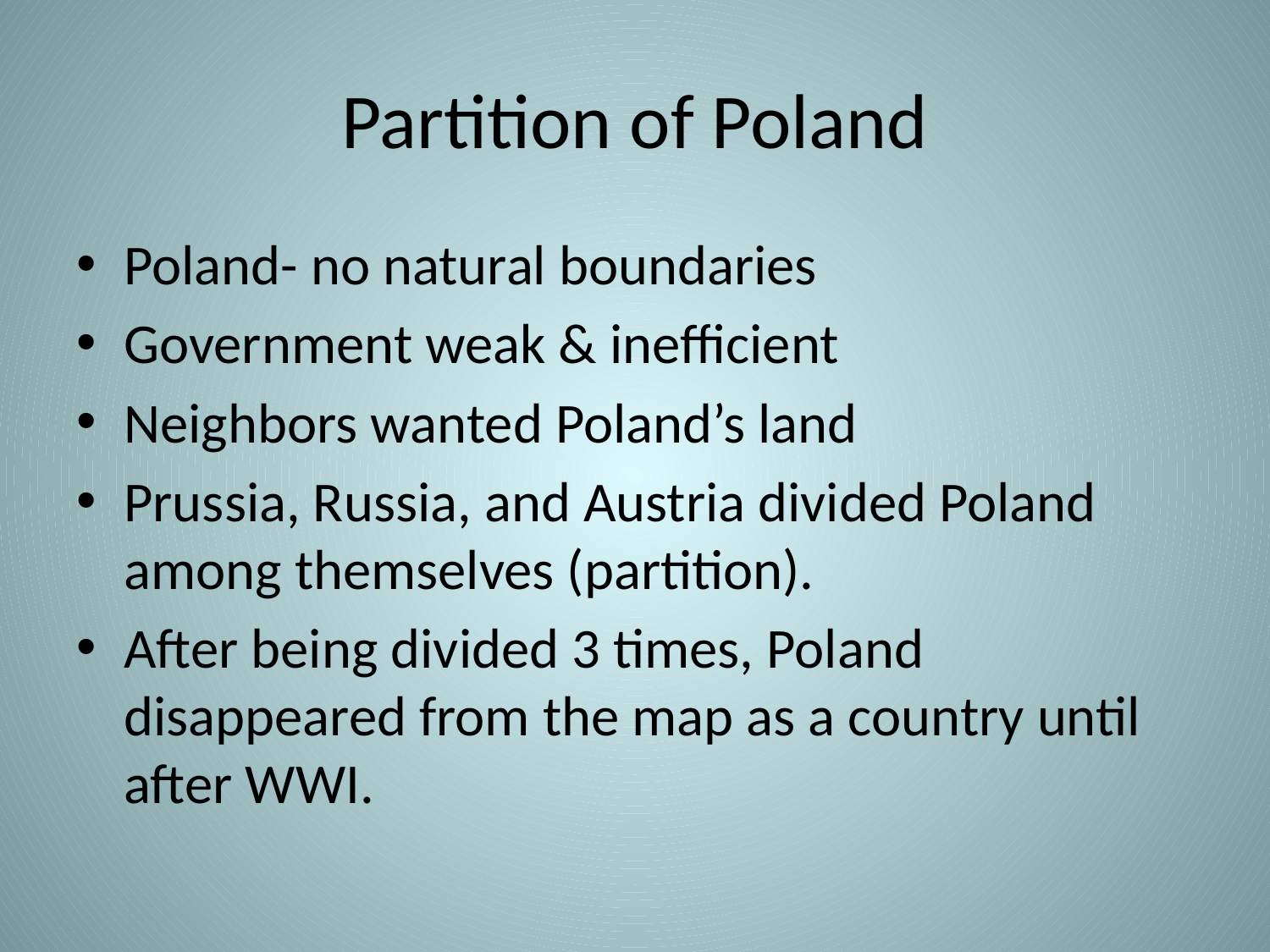

# Partition of Poland
Poland- no natural boundaries
Government weak & inefficient
Neighbors wanted Poland’s land
Prussia, Russia, and Austria divided Poland among themselves (partition).
After being divided 3 times, Poland disappeared from the map as a country until after WWI.